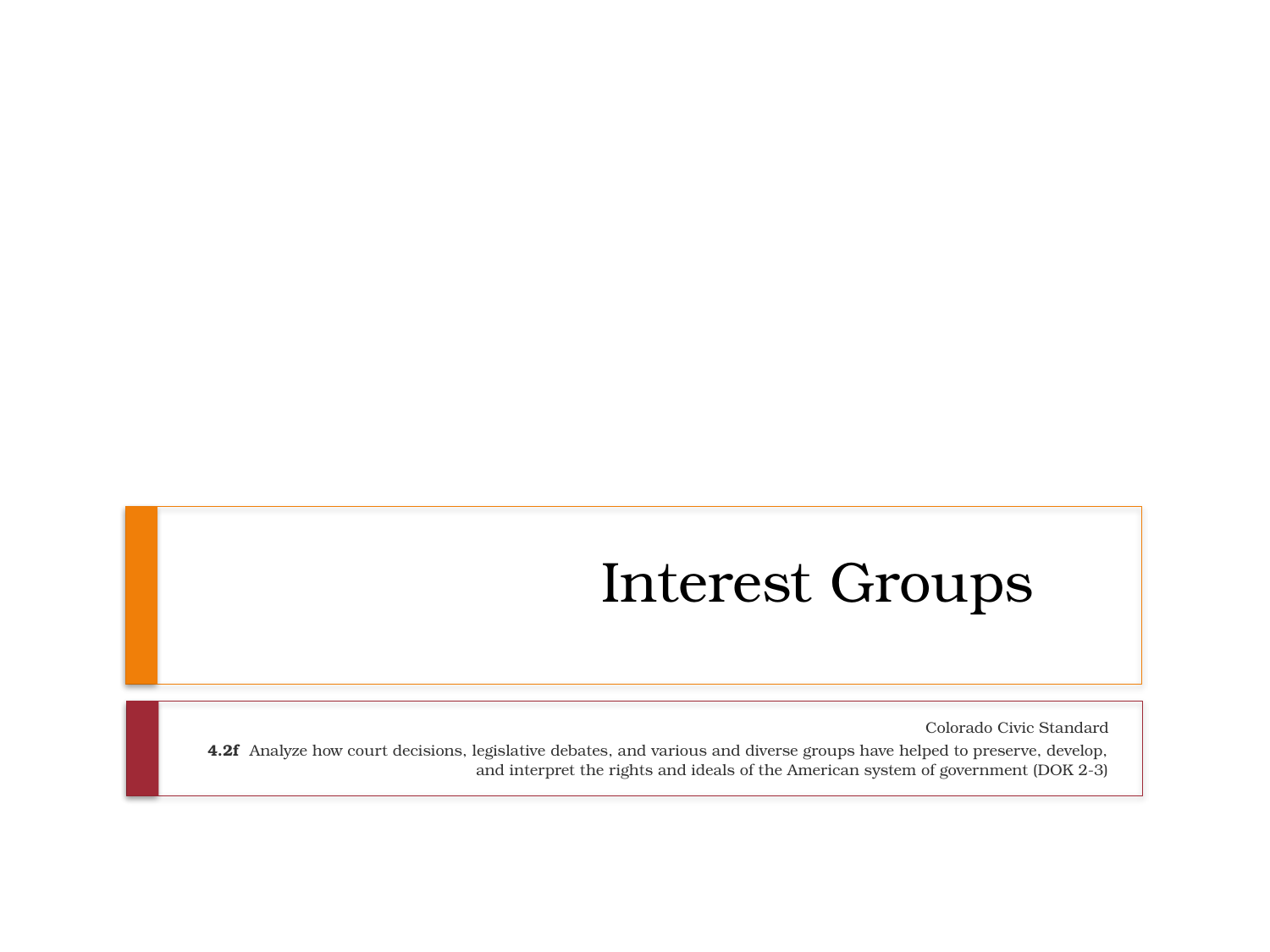

# Interest Groups
Colorado Civic Standard
4.2f  Analyze how court decisions, legislative debates, and various and diverse groups have helped to preserve, develop, and interpret the rights and ideals of the American system of government (DOK 2-3)